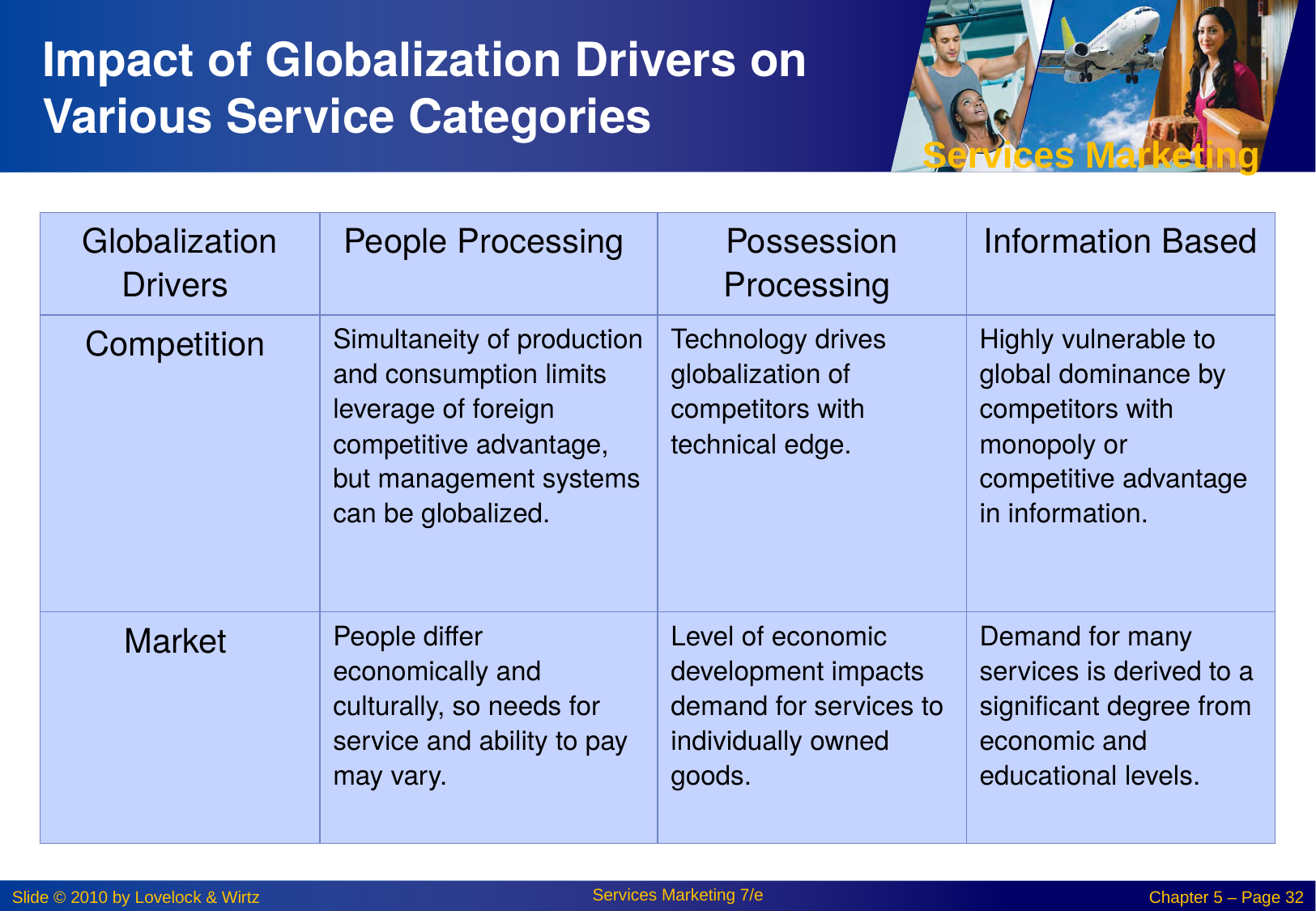

# Impact of Globalization Drivers on Various Service Categories
| Globalization Drivers | People Processing | Possession Processing | Information Based |
| --- | --- | --- | --- |
| Competition | Simultaneity of production and consumption limits leverage of foreign competitive advantage, but management systems can be globalized. | Technology drives globalization of competitors with technical edge. | Highly vulnerable to global dominance by competitors with monopoly or competitive advantage in information. |
| Market | People differ economically and culturally, so needs for service and ability to pay may vary. | Level of economic development impacts demand for services to individually owned goods. | Demand for many services is derived to a significant degree from economic and educational levels. |